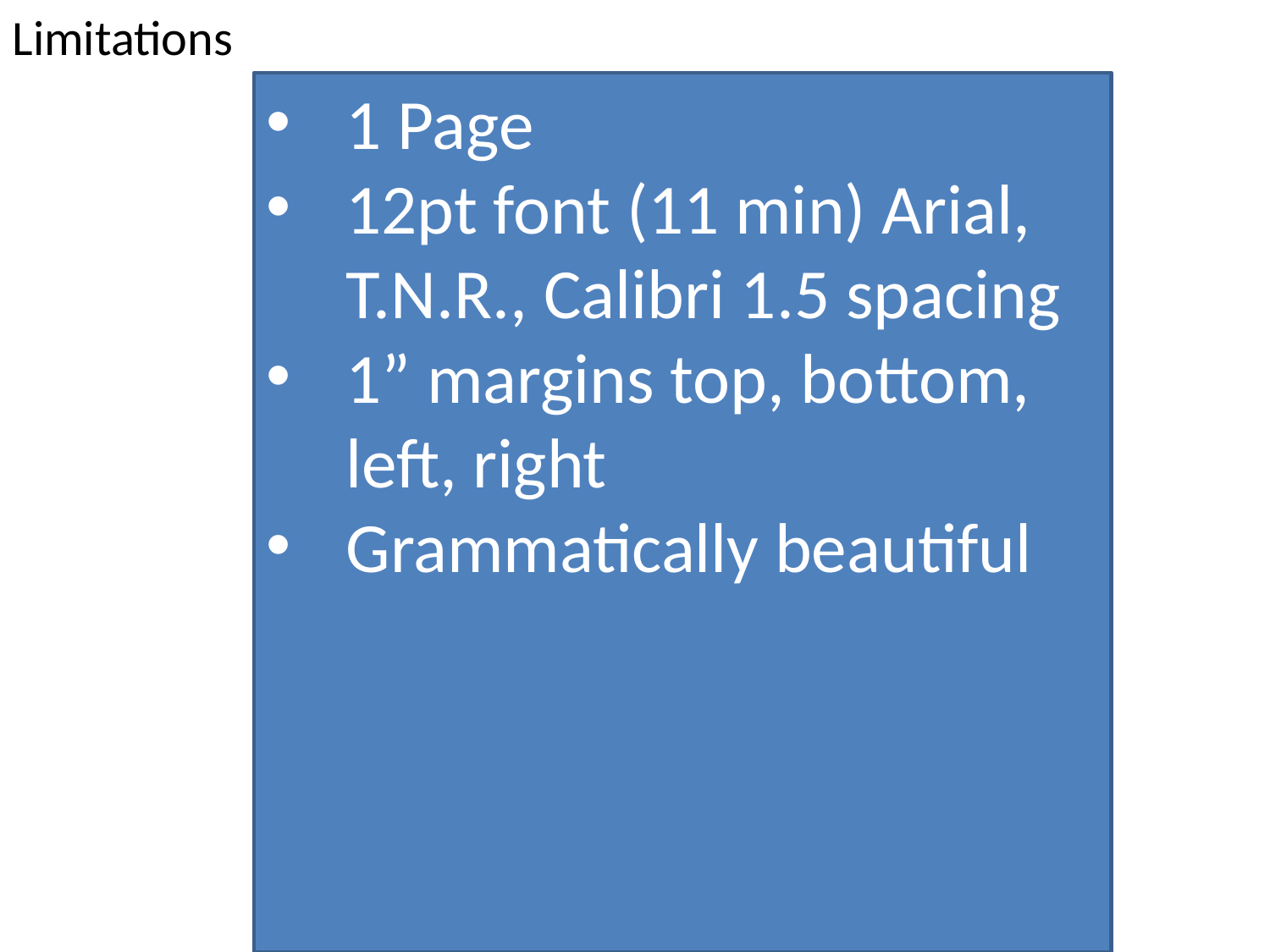

Limitations

1 Page
12pt font (11 min) Arial, T.N.R., Calibri 1.5 spacing
1” margins top, bottom, left, right
Grammatically beautiful